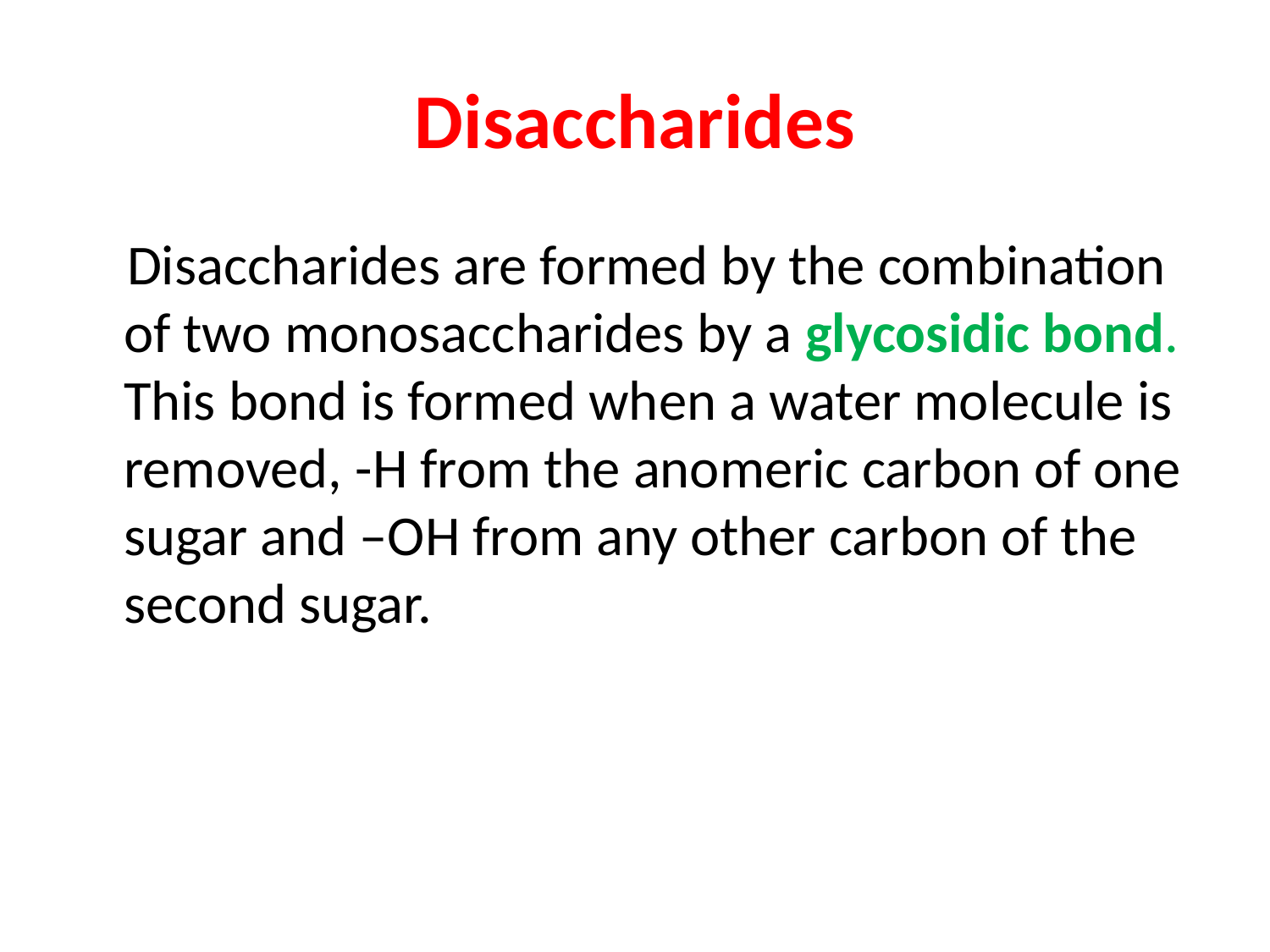

# Disaccharides
    Disaccharides are formed by the combination of two monosaccharides by a glycosidic bond. This bond is formed when a water molecule is removed, -H from the anomeric carbon of one sugar and –OH from any other carbon of the second sugar.